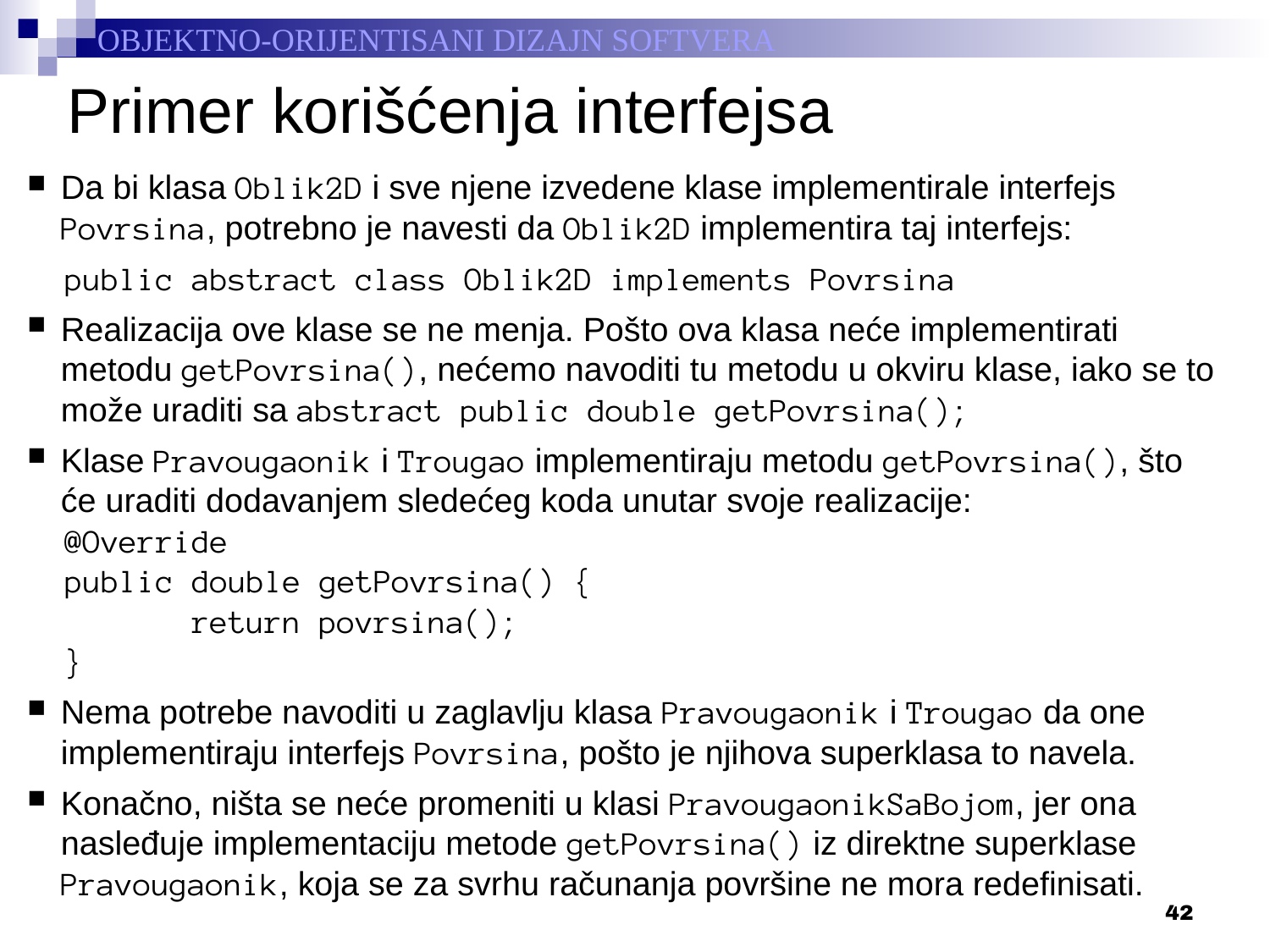

# Primer korišćenja interfejsa
Da bi klasa Oblik2D i sve njene izvedene klase implementirale interfejs Povrsina, potrebno je navesti da Oblik2D implementira taj interfejs:
public abstract class Oblik2D implements Povrsina
Realizacija ove klase se ne menja. Pošto ova klasa neće implementirati metodu getPovrsina(), nećemo navoditi tu metodu u okviru klase, iako se to može uraditi sa abstract public double getPovrsina();
Klase Pravougaonik i Trougao implementiraju metodu getPovrsina(), što će uraditi dodavanjem sledećeg koda unutar svoje realizacije:
@Override
public double getPovrsina() {
	return povrsina();
}
Nema potrebe navoditi u zaglavlju klasa Pravougaonik i Trougao da one implementiraju interfejs Povrsina, pošto je njihova superklasa to navela.
Konačno, ništa se neće promeniti u klasi PravougaonikSaBojom, jer ona nasleđuje implementaciju metode getPovrsina() iz direktne superklase Pravougaonik, koja se za svrhu računanja površine ne mora redefinisati.
42